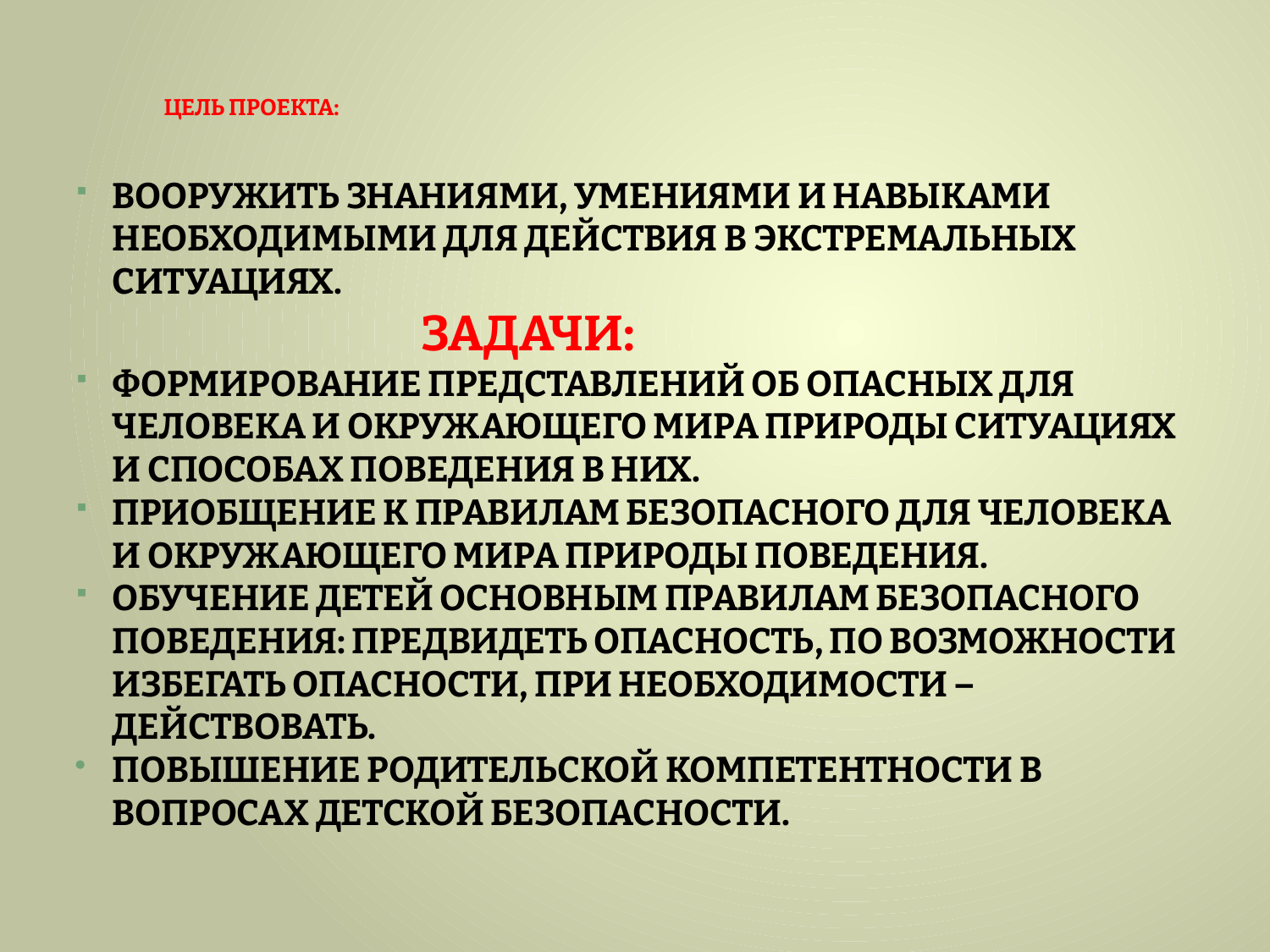

# ЦЕЛЬ ПРОЕКТА:
ВООРУЖИТЬ ЗНАНИЯМИ, УМЕНИЯМИ И НАВЫКАМИ НЕОБХОДИМЫМИ ДЛЯ ДЕЙСТВИЯ В ЭКСТРЕМАЛЬНЫХ СИТУАЦИЯХ.
                                                ЗАДАЧИ:
ФОРМИРОВАНИЕ ПРЕДСТАВЛЕНИЙ ОБ ОПАСНЫХ ДЛЯ ЧЕЛОВЕКА И ОКРУЖАЮЩЕГО МИРА ПРИРОДЫ СИТУАЦИЯХ И СПОСОБАХ ПОВЕДЕНИЯ В НИХ.
ПРИОБЩЕНИЕ К ПРАВИЛАМ БЕЗОПАСНОГО ДЛЯ ЧЕЛОВЕКА И ОКРУЖАЮЩЕГО МИРА ПРИРОДЫ ПОВЕДЕНИЯ.
ОБУЧЕНИЕ ДЕТЕЙ ОСНОВНЫМ ПРАВИЛАМ БЕЗОПАСНОГО ПОВЕДЕНИЯ: ПРЕДВИДЕТЬ ОПАСНОСТЬ, ПО ВОЗМОЖНОСТИ ИЗБЕГАТЬ ОПАСНОСТИ, ПРИ НЕОБХОДИМОСТИ – ДЕЙСТВОВАТЬ.
ПОВЫШЕНИЕ РОДИТЕЛЬСКОЙ КОМПЕТЕНТНОСТИ В ВОПРОСАХ ДЕТСКОЙ БЕЗОПАСНОСТИ.